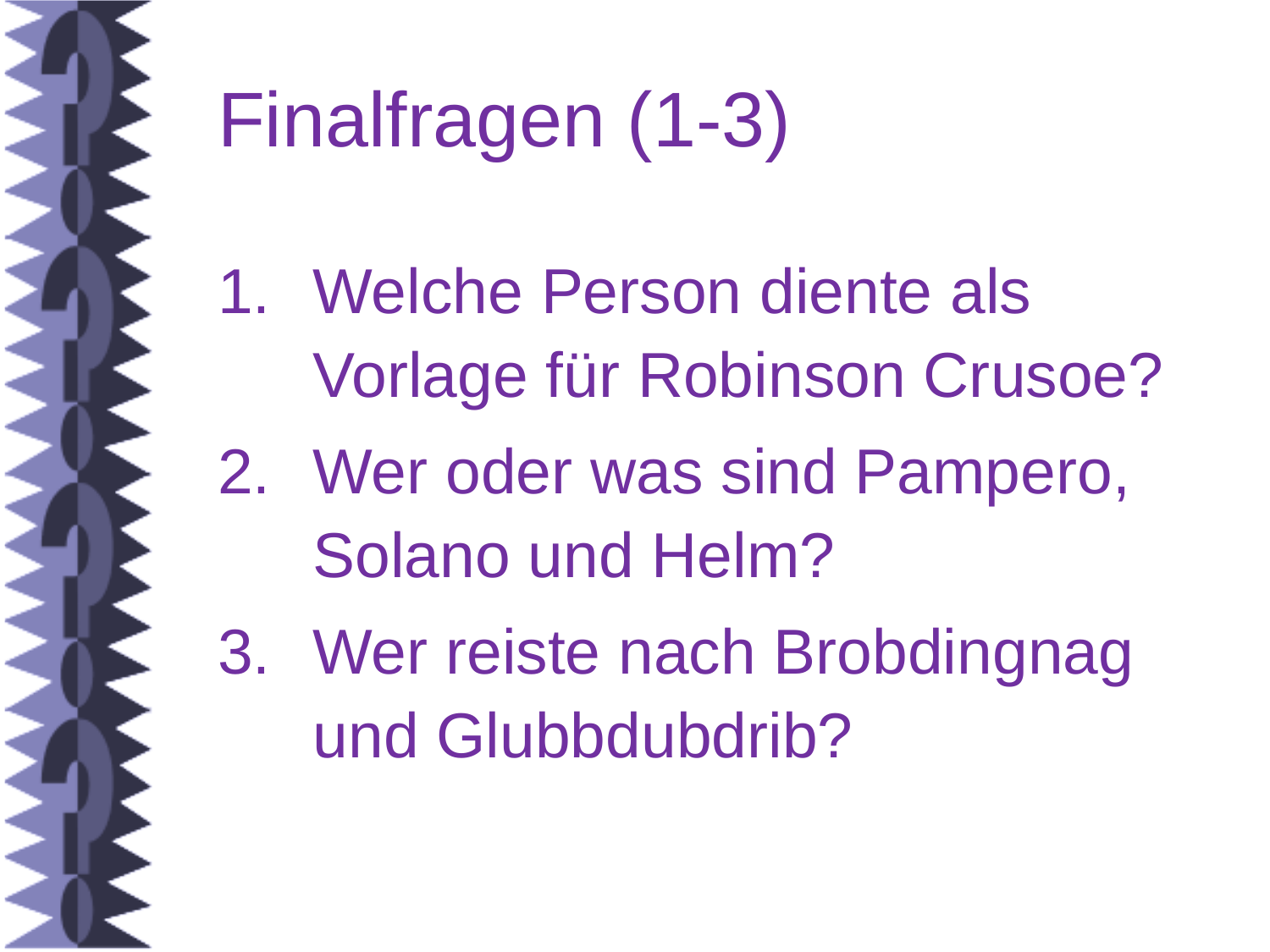

# Finalfragen (1-3)
Welche Person diente als Vorlage für Robinson Crusoe?
Wer oder was sind Pampero, Solano und Helm?
Wer reiste nach Brobdingnag und Glubbdubdrib?